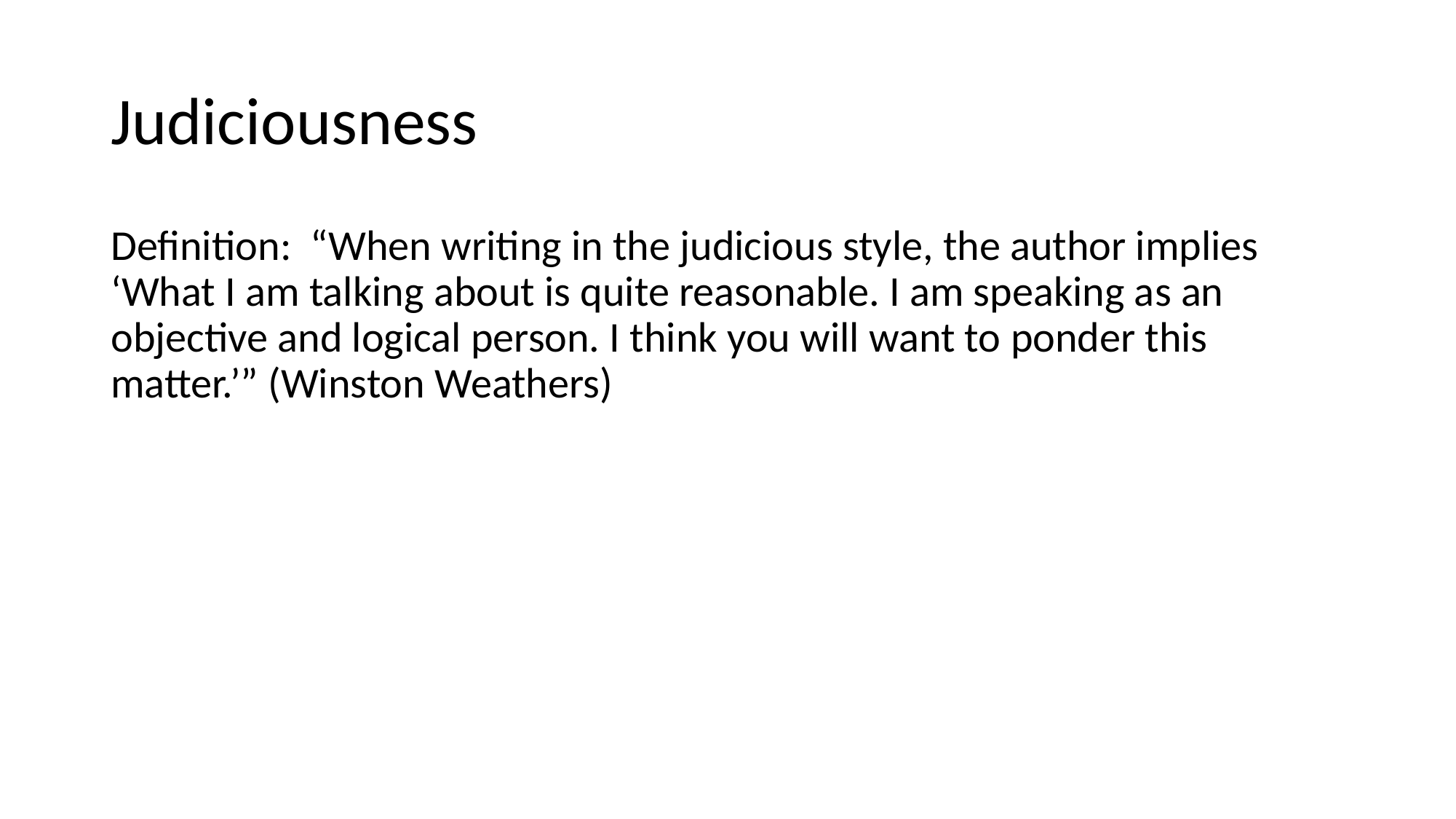

# Judiciousness
Definition:  “When writing in the judicious style, the author implies ‘What I am talking about is quite reasonable. I am speaking as an objective and logical person. I think you will want to ponder this matter.’” (Winston Weathers)